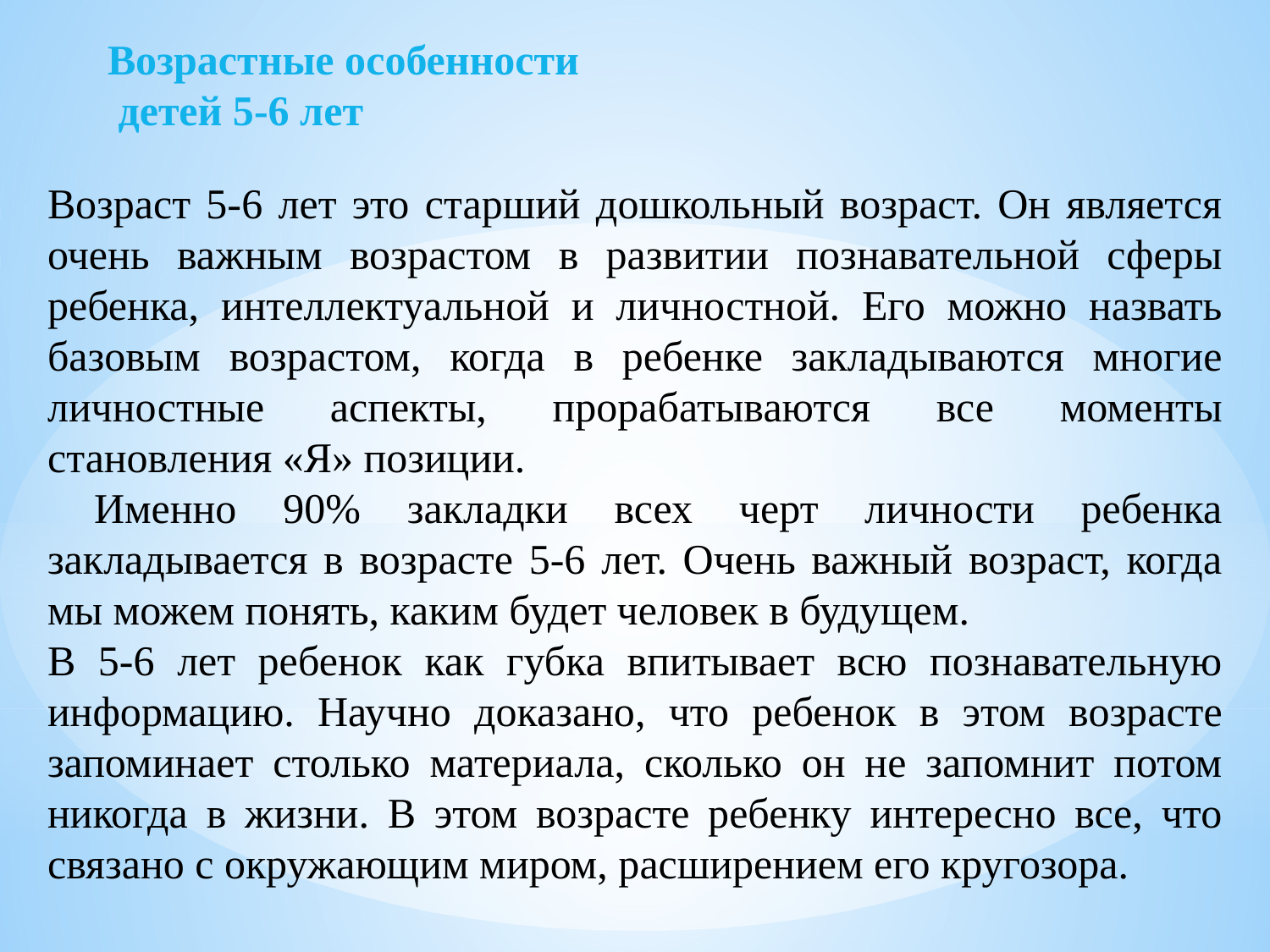

# Возрастные особенности детей 5-6 лет
Возраст 5-6 лет это старший дошкольный возраст. Он является очень важным возрастом в развитии познавательной сферы ребенка, интеллектуальной и личностной. Его можно назвать базовым возрастом, когда в ребенке закладываются многие личностные аспекты, прорабатываются все моменты становления «Я» позиции.
 Именно 90% закладки всех черт личности ребенка закладывается в возрасте 5-6 лет. Очень важный возраст, когда мы можем понять, каким будет человек в будущем.
В 5-6 лет ребенок как губка впитывает всю познавательную информацию. Научно доказано, что ребенок в этом возрасте запоминает столько материала, сколько он не запомнит потом никогда в жизни. В этом возрасте ребенку интересно все, что связано с окружающим миром, расширением его кругозора.